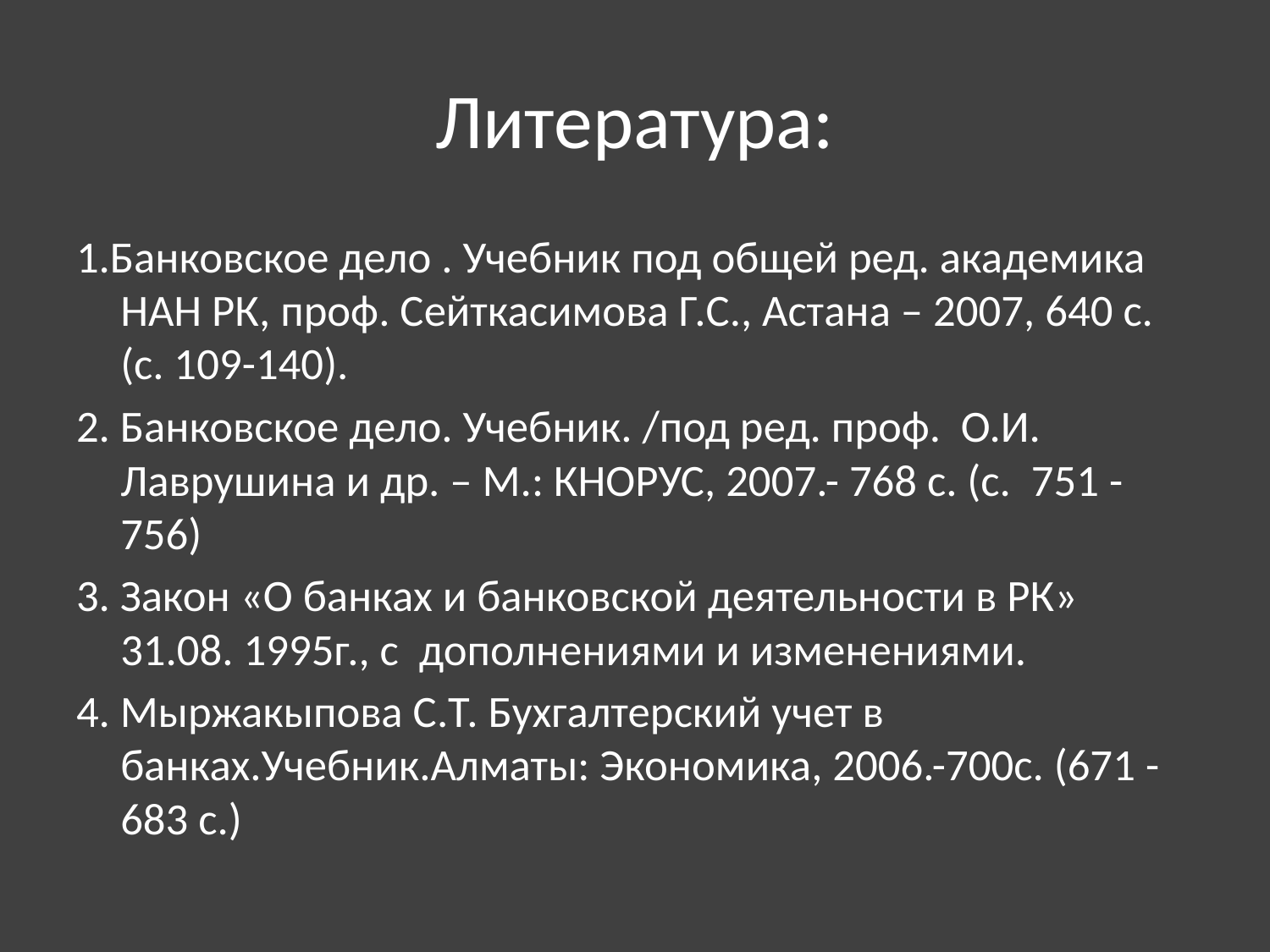

# Литература:
1.Банковское дело . Учебник под общей ред. академика НАН РК, проф. Сейткасимова Г.С., Астана – 2007, 640 с. (с. 109-140).
2. Банковское дело. Учебник. /под ред. проф.  О.И. Лаврушина и др. – М.: КНОРУС, 2007.- 768 с. (с.  751 - 756)
3. Закон «О банках и банковской деятельности в РК» 31.08. 1995г., с  дополнениями и изменениями.
4. Мыржакыпова С.Т. Бухгалтерский учет в банках.Учебник.Алматы: Экономика, 2006.-700с. (671 -683 с.)